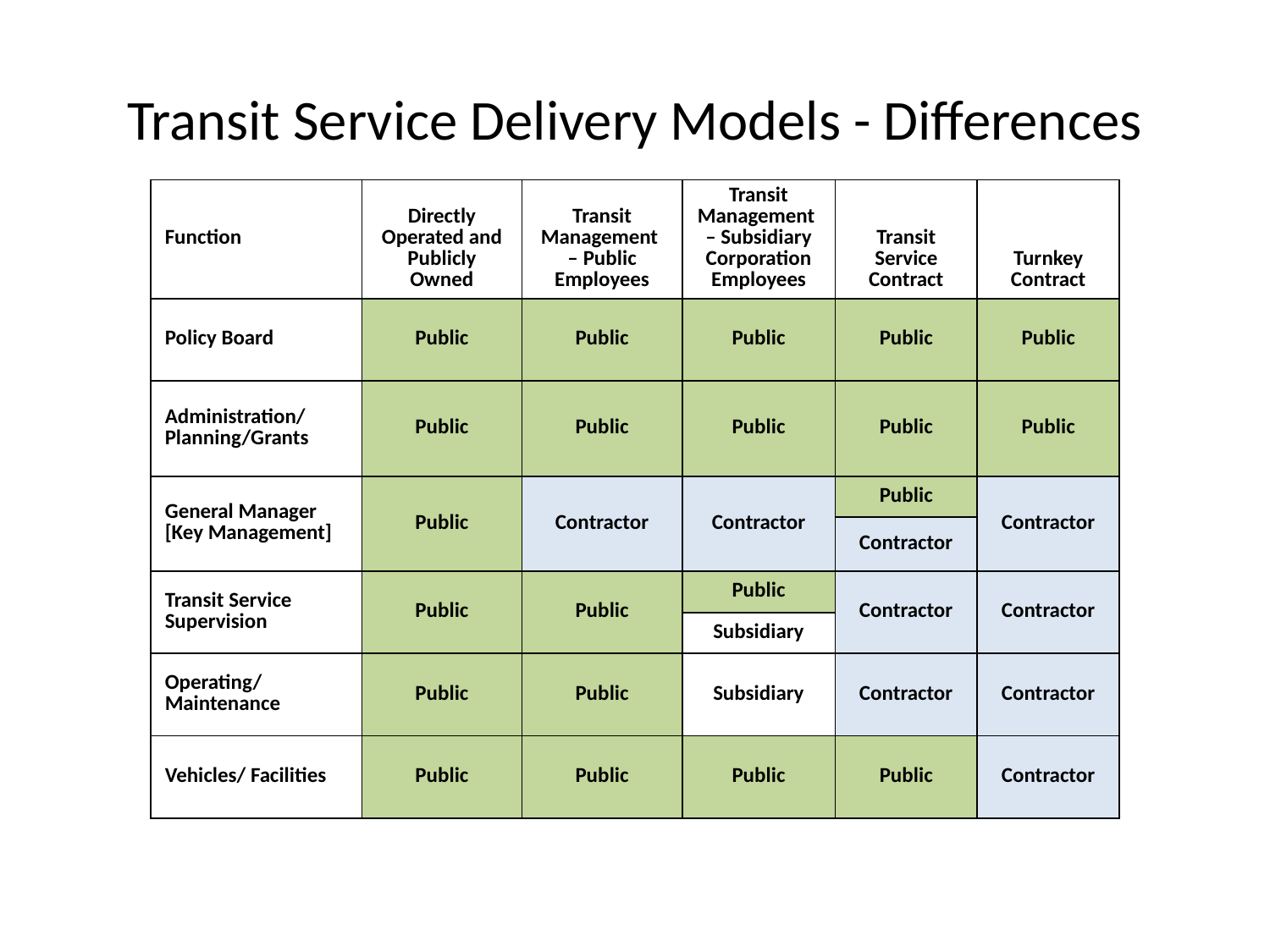

# Transit Service Delivery Models - Differences
| Function | Directly Operated and Publicly Owned | Transit Management – Public Employees | Transit Management – Subsidiary Corporation Employees | Transit Service Contract | Turnkey Contract |
| --- | --- | --- | --- | --- | --- |
| Policy Board | Public | Public | Public | Public | Public |
| Administration/ Planning/Grants | Public | Public | Public | Public | Public |
| General Manager [Key Management] | Public | Contractor | Contractor | Public | Contractor |
|  |  |  |  | Contractor |  |
| Transit Service Supervision | Public | Public | Public | Contractor | Contractor |
|  |  |  | Subsidiary |  |  |
| Operating/ Maintenance | Public | Public | Subsidiary | Contractor | Contractor |
| Vehicles/ Facilities | Public | Public | Public | Public | Contractor |